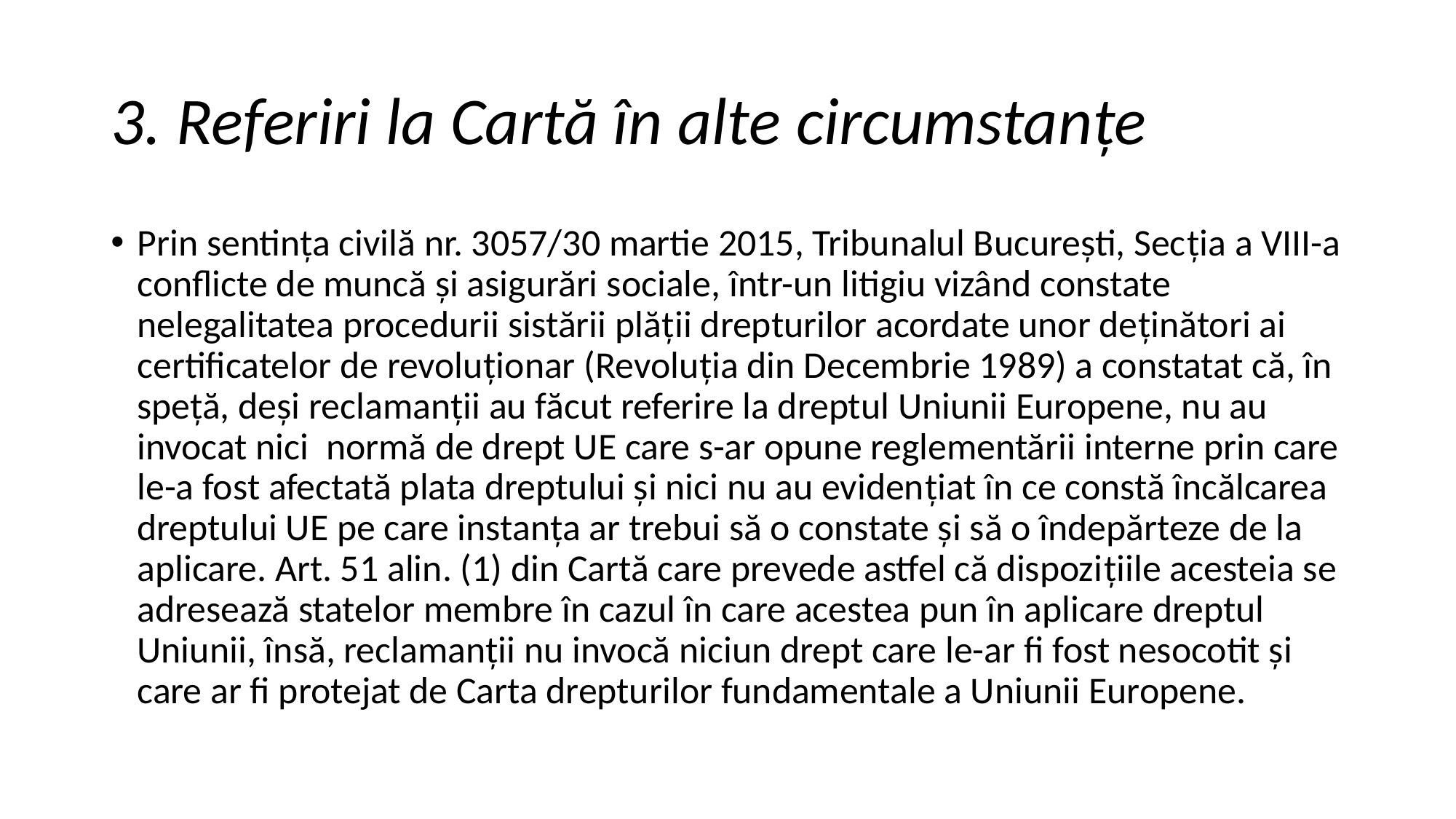

# 3. Referiri la Cartă în alte circumstanţe
Prin sentinţa civilă nr. 3057/30 martie 2015, Tribunalul Bucureşti, Secţia a VIII-a conflicte de muncă şi asigurări sociale, într-un litigiu vizând constate nelegalitatea procedurii sistării plăţii drepturilor acordate unor deţinători ai certificatelor de revoluţionar (Revoluţia din Decembrie 1989) a constatat că, în speţă, deşi reclamanţii au făcut referire la dreptul Uniunii Europene, nu au invocat nici  normă de drept UE care s-ar opune reglementării interne prin care le-a fost afectată plata dreptului şi nici nu au evidenţiat în ce constă încălcarea dreptului UE pe care instanţa ar trebui să o constate şi să o îndepărteze de la aplicare. Art. 51 alin. (1) din Cartă care prevede astfel că dispoziţiile acesteia se adresează statelor membre în cazul în care acestea pun în aplicare dreptul Uniunii, însă, reclamanţii nu invocă niciun drept care le-ar fi fost nesocotit şi care ar fi protejat de Carta drepturilor fundamentale a Uniunii Europene.